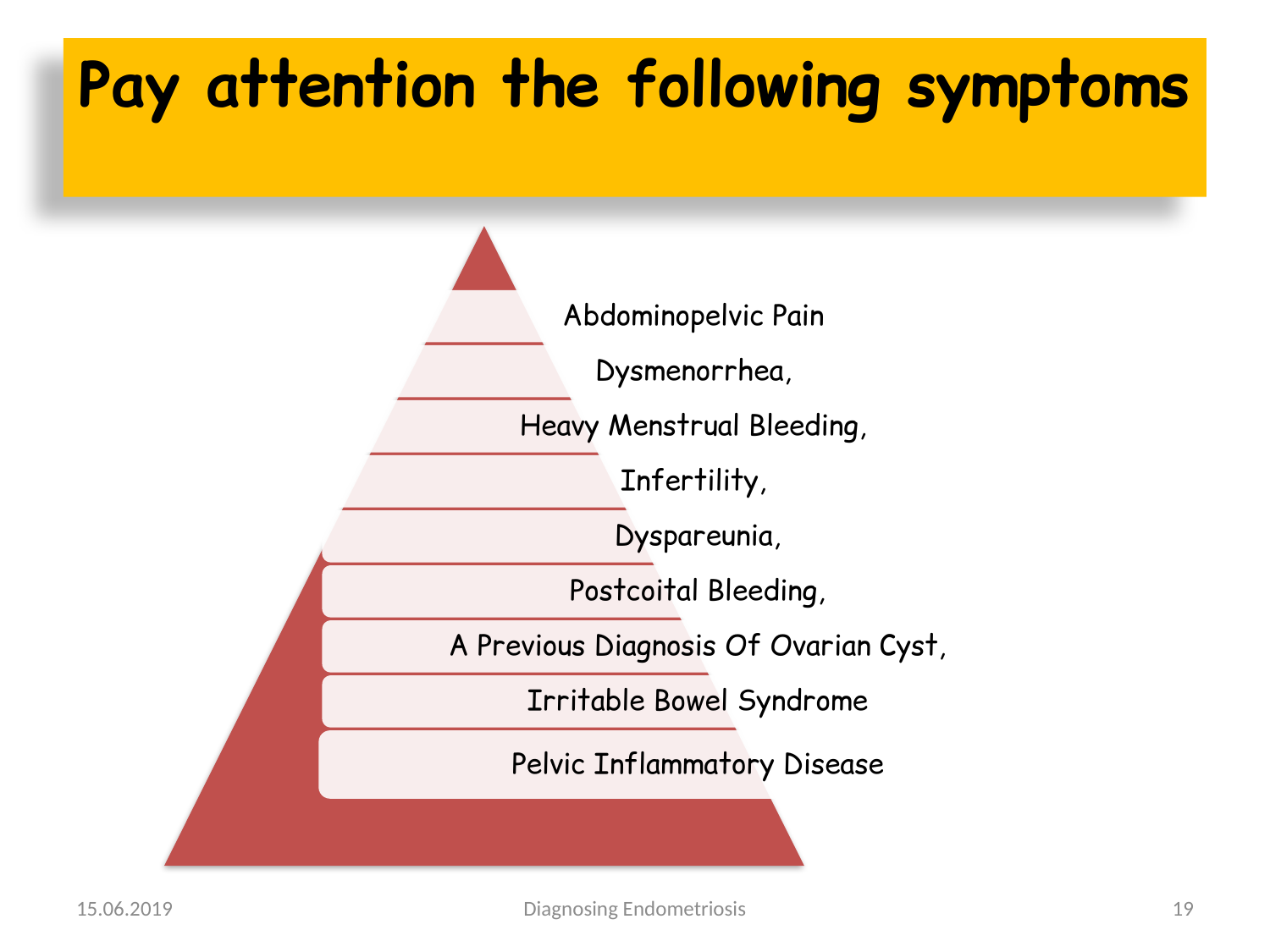

Pay attention the following symptoms
Abdominopelvic Pain
 Dysmenorrhea,
Heavy Menstrual Bleeding,
Infertility,
 Dyspareunia,
 Postcoital Bleeding,
 A Previous Diagnosis Of Ovarian Cyst,
 Irritable Bowel Syndrome
 Pelvic Inflammatory Disease
15.06.2019
Diagnosing Endometriosis
19